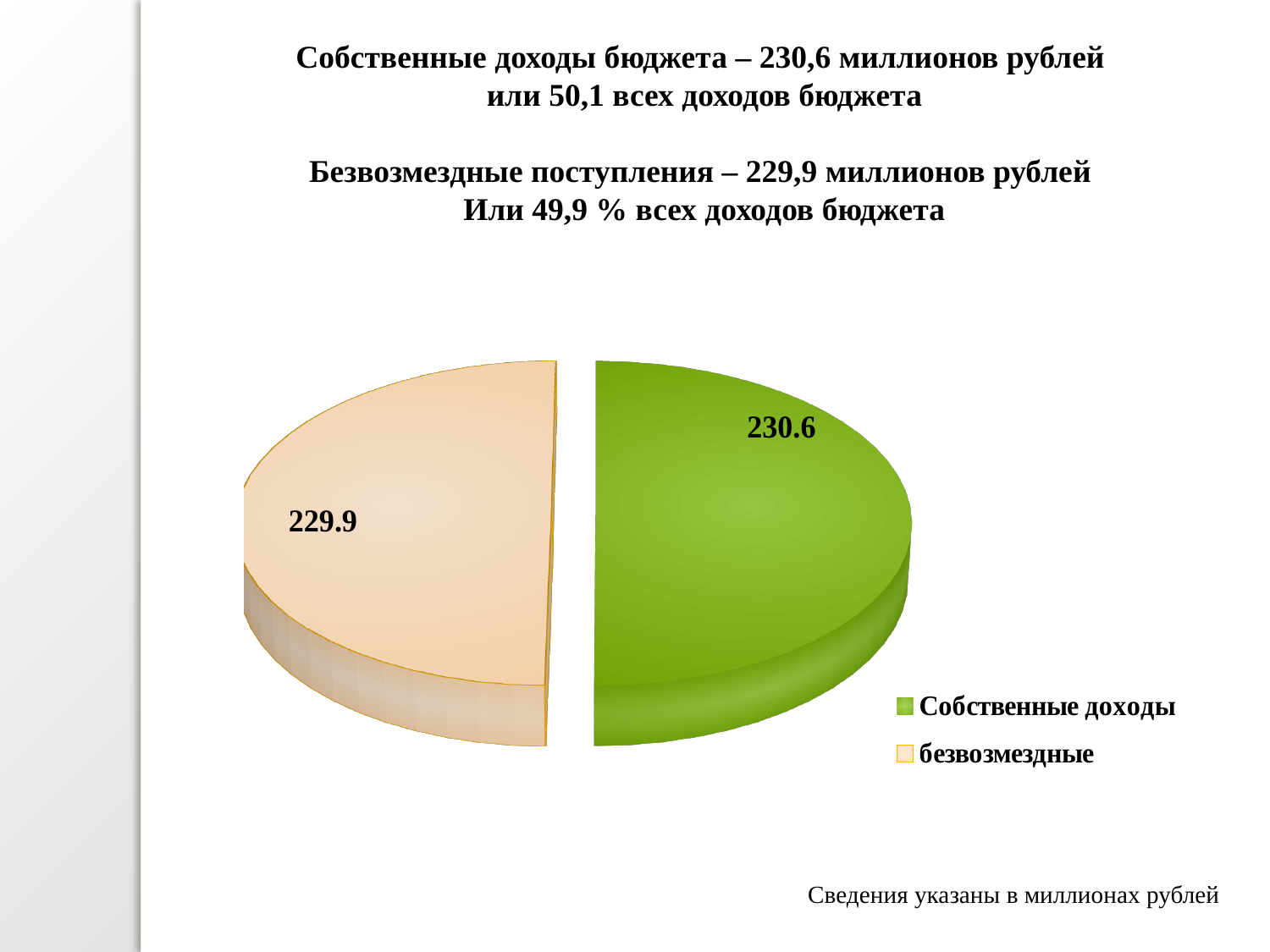

Собственные доходы бюджета – 230,6 миллионов рублей
или 50,1 всех доходов бюджета

Безвозмездные поступления – 229,9 миллионов рублей
Или 49,9 % всех доходов бюджета

[unsupported chart]

Сведения указаны в миллионах рублей